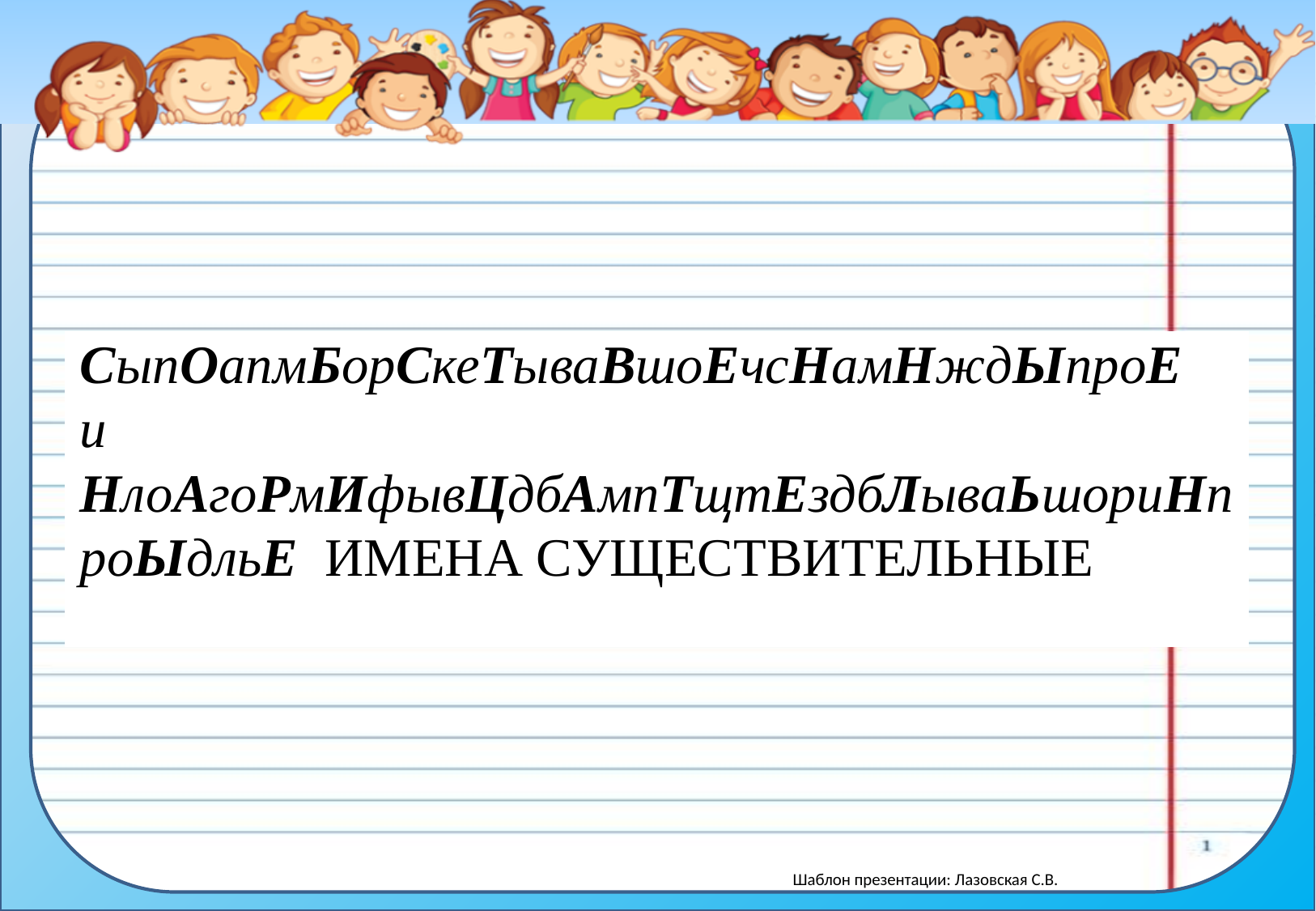

| СыпОапмБорСкеТываВшоЕчсНамНждЫпроЕ и НлоАгоРмИфывЦдбАмпТщтЕздбЛываЬшориНпроЫдльЕ ИМЕНА СУЩЕСТВИТЕЛЬНЫЕ |
| --- |